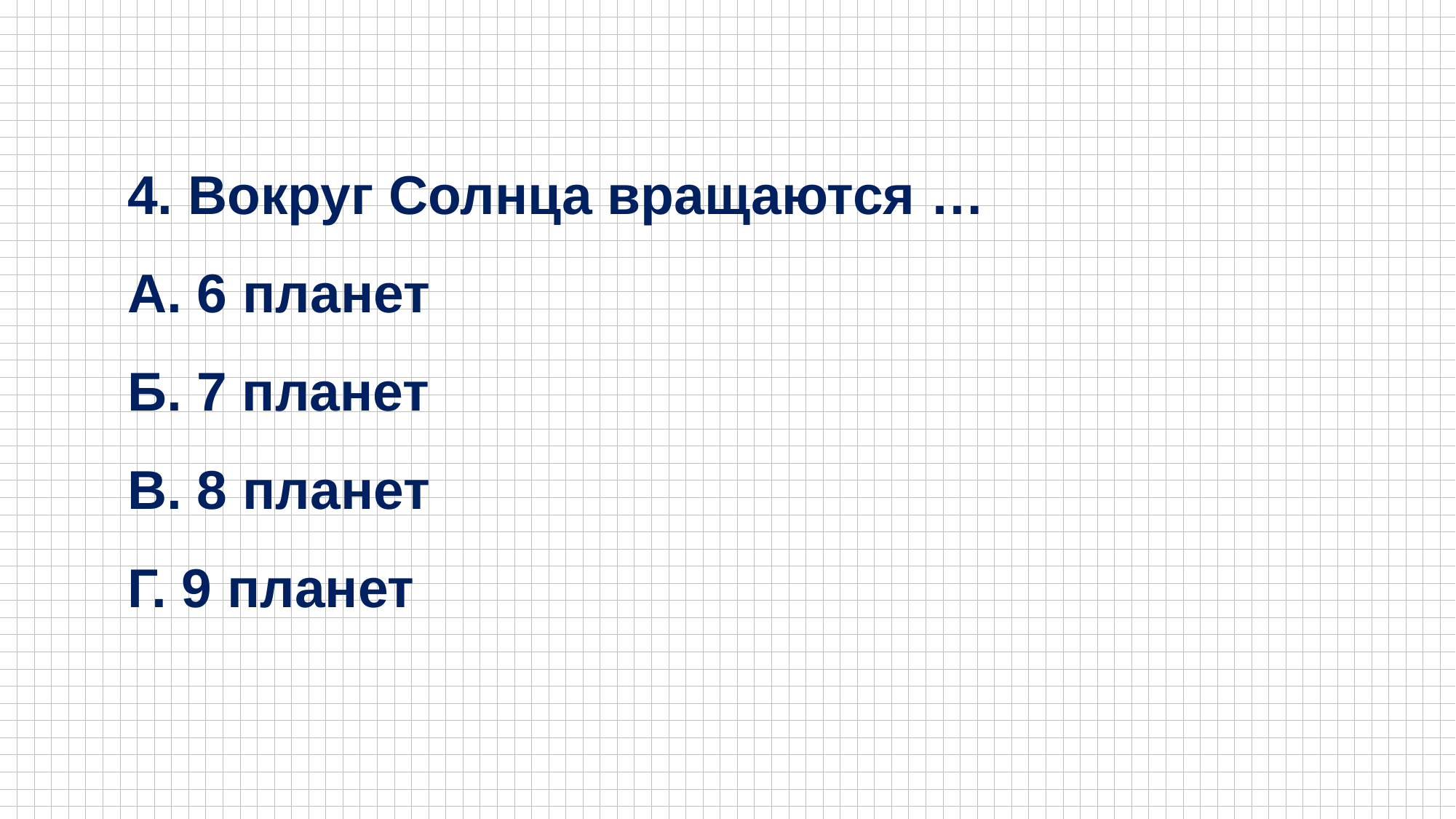

4. Вокруг Солнца вращаются …
А. 6 планет
Б. 7 планет
В. 8 планет
Г. 9 планет